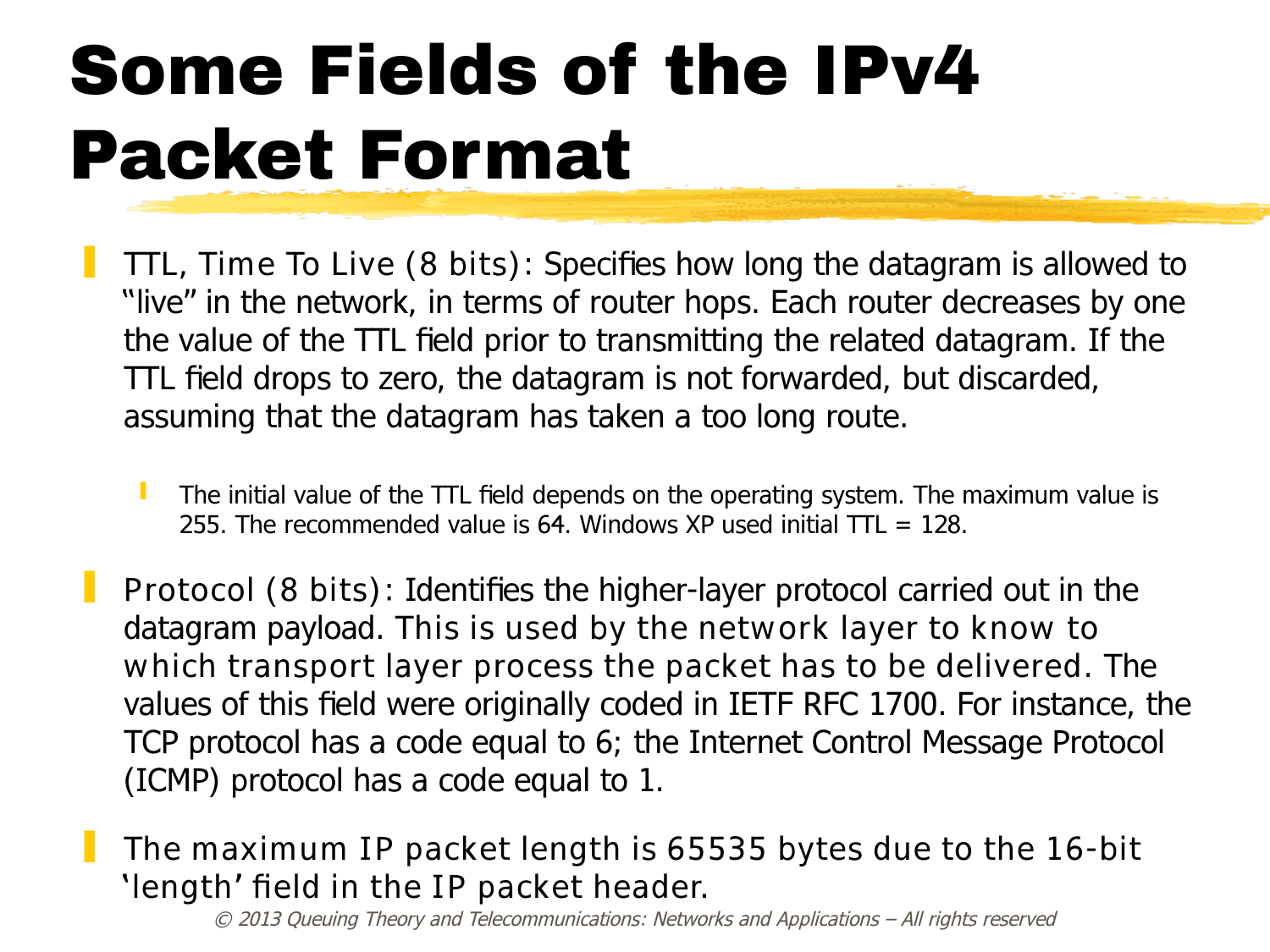

# Some Fields of the IPv4 Packet Format
TTL, Time To Live (8 bits): Specifies how long the datagram is allowed to “live” in the network, in terms of router hops. Each router decreases by one the value of the TTL field prior to transmitting the related datagram. If the TTL field drops to zero, the datagram is not forwarded, but discarded, assuming that the datagram has taken a too long route.

The initial value of the TTL field depends on the operating system. The maximum value is 255. The recommended value is 64. Windows XP used initial TTL = 128.

Protocol (8 bits): Identifies the higher-layer protocol carried out in the datagram payload. This is used by the network layer to know to which transport layer process the packet has to be delivered. The values of this field were originally coded in IETF RFC 1700. For instance, the TCP protocol has a code equal to 6; the Internet Control Message Protocol (ICMP) protocol has a code equal to 1.

The maximum IP packet length is 65535 bytes due to the 16-bit ‘length’ field in the IP packet header.
© 2013 Queuing Theory and Telecommunications: Networks and Applications – All rights reserved